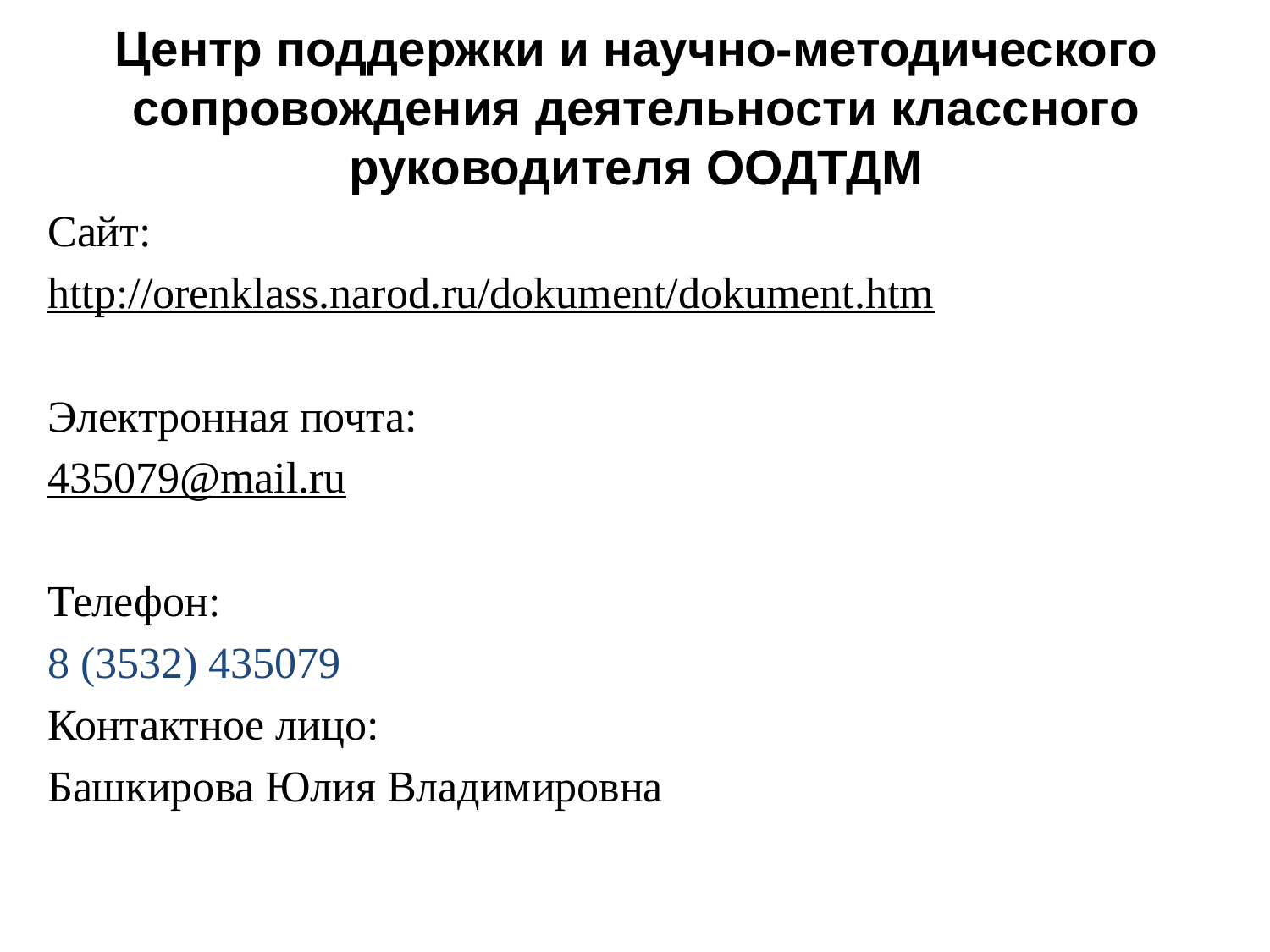

# Центр поддержки и научно-методического сопровождения деятельности классного руководителя ООДТДМ
Сайт:
http://orenklass.narod.ru/dokument/dokument.htm

Электронная почта:
435079@mail.ru

Телефон:
8 (3532) 435079
Контактное лицо:
Башкирова Юлия Владимировна